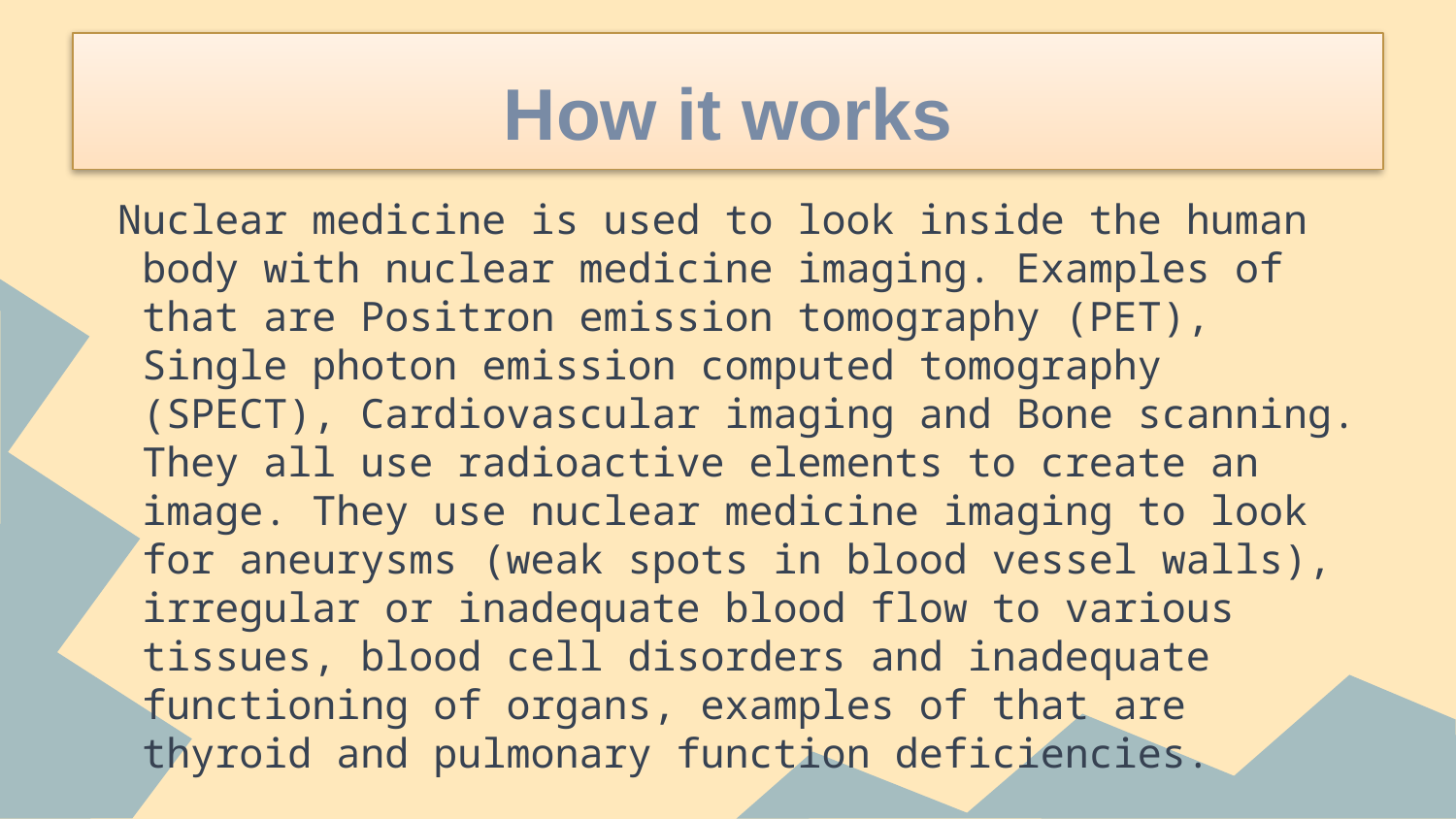

# How it works
Nuclear medicine is used to look inside the human body with nuclear medicine imaging. Examples of that are Positron emission tomography (PET), Single photon emission computed tomography (SPECT), Cardiovascular imaging and Bone scanning. They all use radioactive elements to create an image. They use nuclear medicine imaging to look for aneurysms (weak spots in blood vessel walls), irregular or inadequate blood flow to various tissues, blood cell disorders and inadequate functioning of organs, examples of that are thyroid and pulmonary function deficiencies.